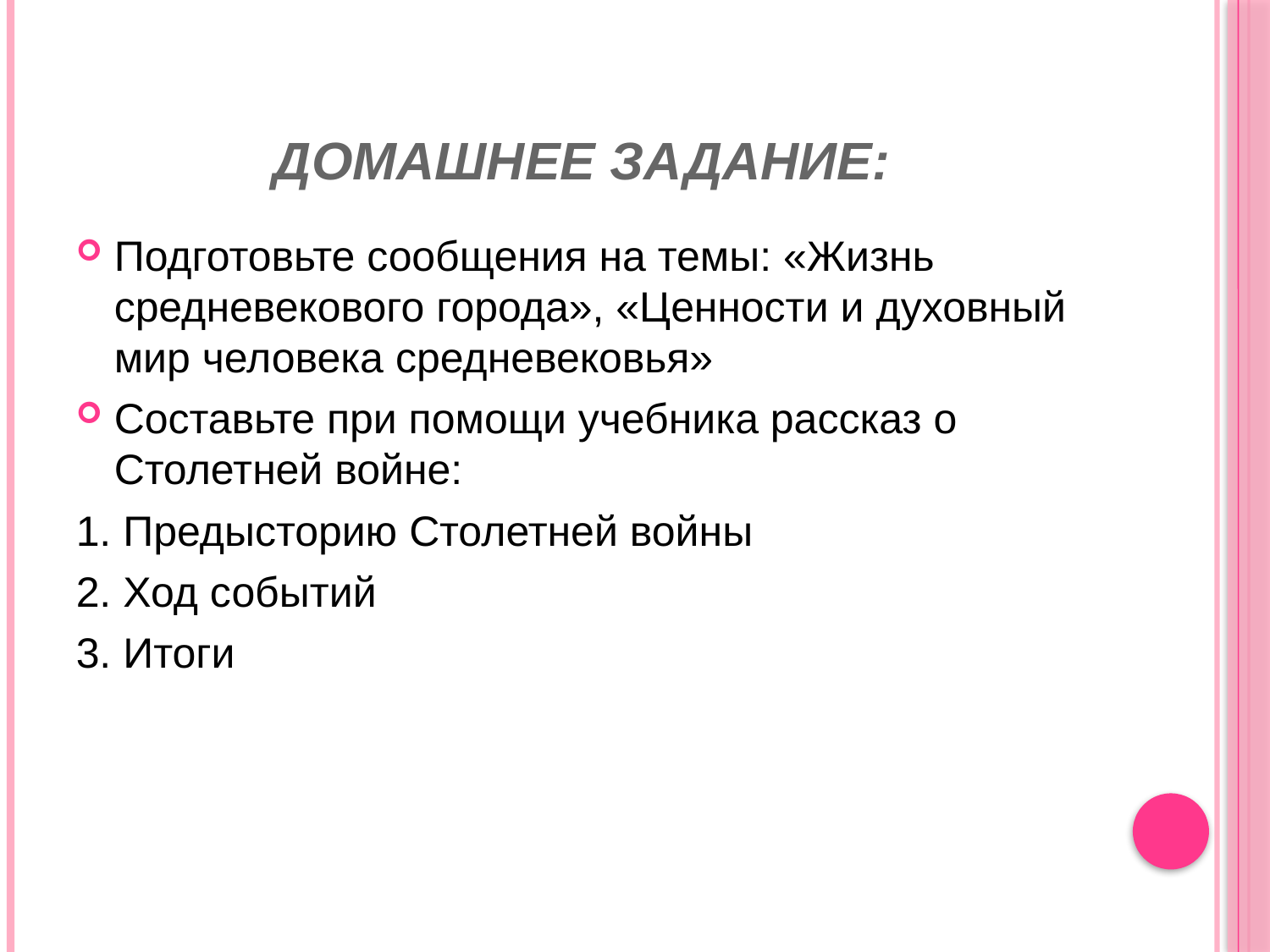

# Домашнее задание:
Подготовьте сообщения на темы: «Жизнь средневекового города», «Ценности и духовный мир человека средневековья»
Составьте при помощи учебника рассказ о Столетней войне:
1. Предысторию Столетней войны
2. Ход событий
3. Итоги